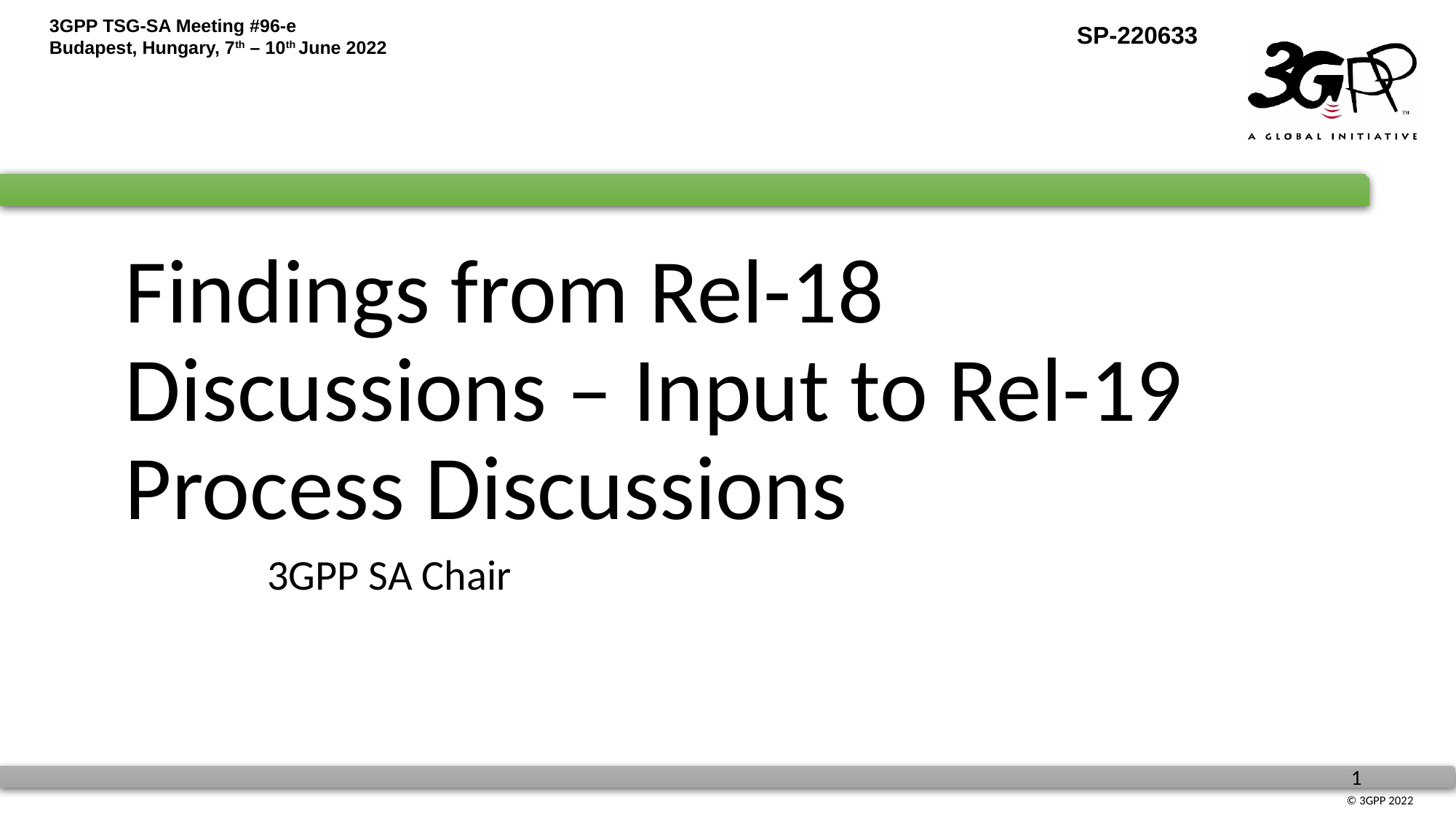

# Findings from Rel-18 Discussions – Input to Rel-19 Process Discussions
3GPP SA Chair